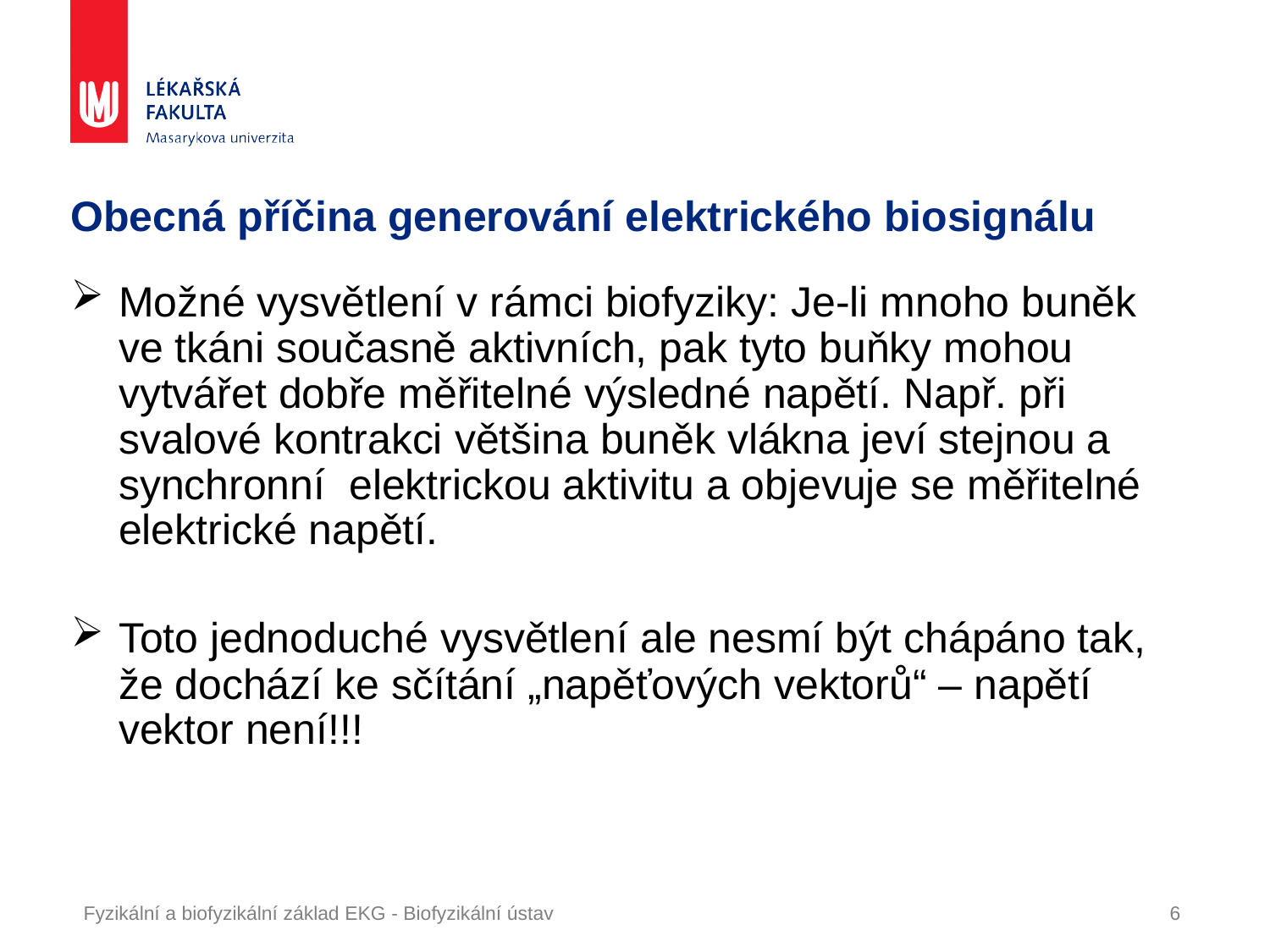

# Obecná příčina generování elektrického biosignálu
Možné vysvětlení v rámci biofyziky: Je-li mnoho buněk ve tkáni současně aktivních, pak tyto buňky mohou vytvářet dobře měřitelné výsledné napětí. Např. při svalové kontrakci většina buněk vlákna jeví stejnou a synchronní  elektrickou aktivitu a objevuje se měřitelné elektrické napětí.

Toto jednoduché vysvětlení ale nesmí být chápáno tak, že dochází ke sčítání „napěťových vektorů“ – napětí vektor není!!!

Fyzikální a biofyzikální základ EKG - Biofyzikální ústav
6